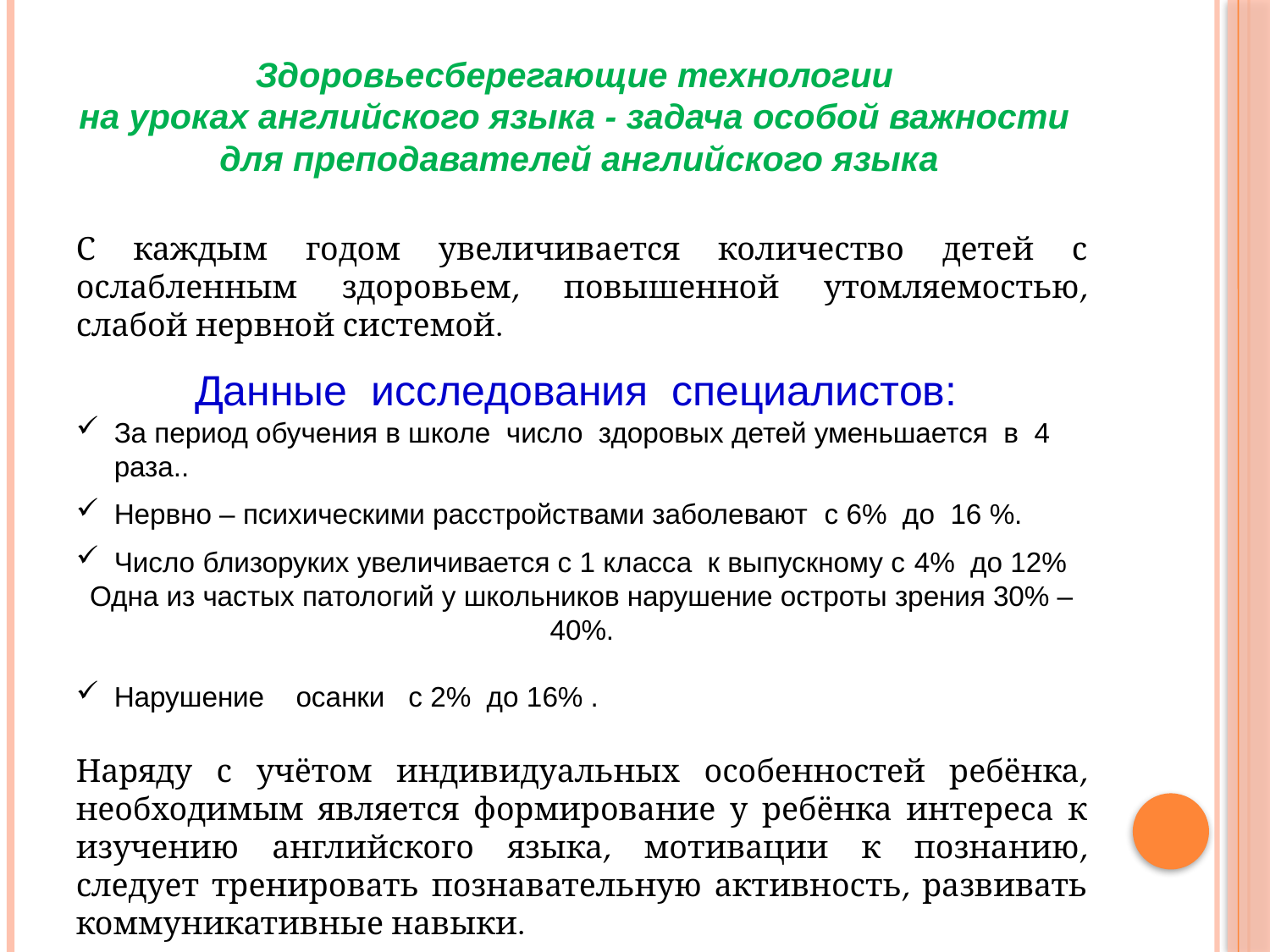

# Здоровьесберегающие технологии на уроках английского языка - задача особой важности для преподавателей английского языка
С каждым годом увеличивается количество детей с ослабленным здоровьем, повышенной утомляемостью, слабой нервной системой.
Данные  исследования  специалистов:
За период обучения в школе  число  здоровых детей уменьшается  в  4  раза..
Нервно – психическими расстройствами заболевают  c 6%  до  16 %.
Число близоруких увеличивается с 1 класса  к выпускному с 4%  до 12%
Одна из частых патологий у школьников нарушение остроты зрения 30% – 40%.

Нарушение    осанки   с 2%  до 16% .

Наряду с учётом индивидуальных особенностей ребёнка, необходимым является формирование у ребёнка интереса к изучению английского языка, мотивации к познанию, следует тренировать познавательную активность, развивать коммуникативные навыки.